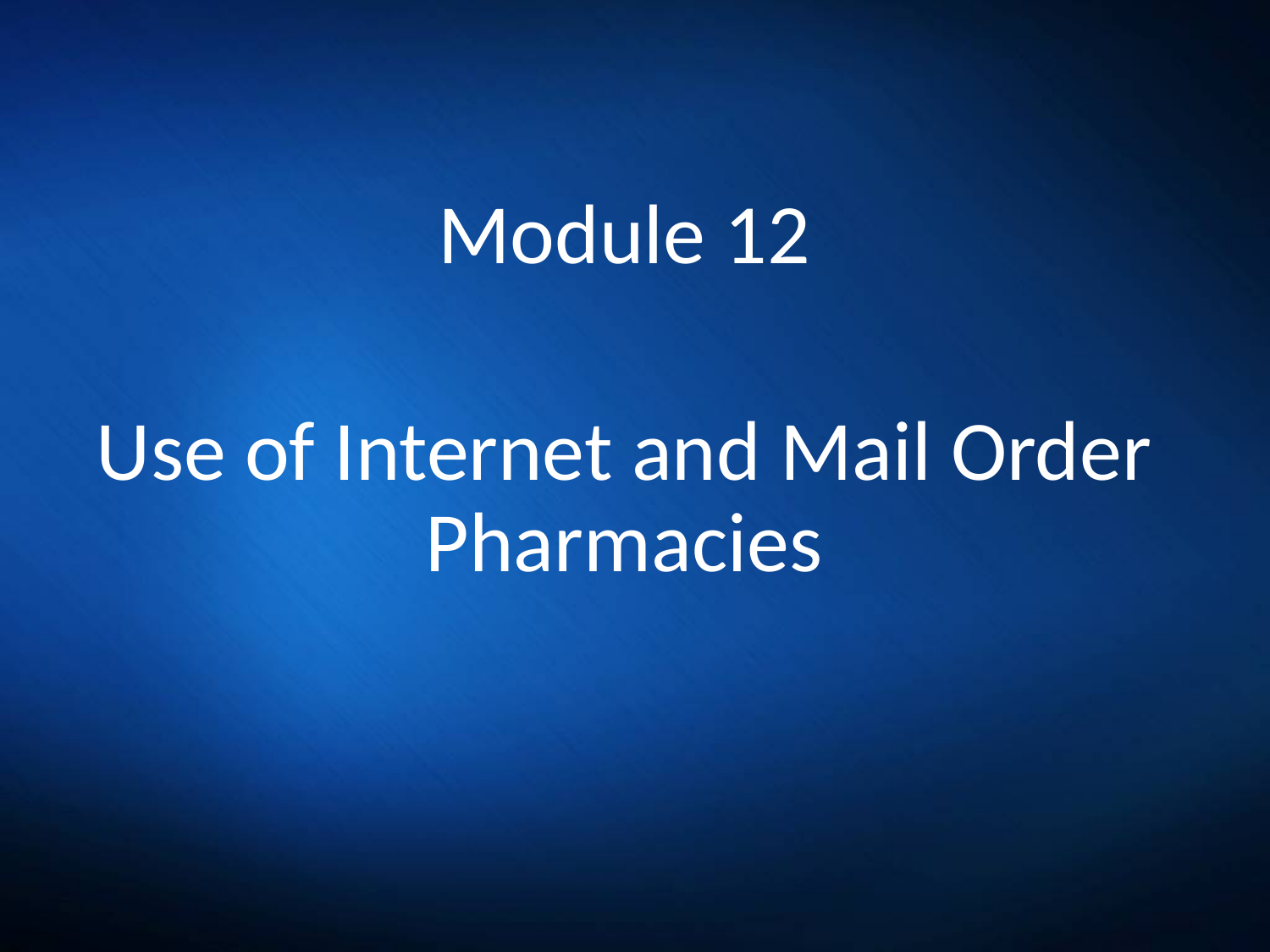

Module 12

Use of Internet and Mail Order Pharmacies